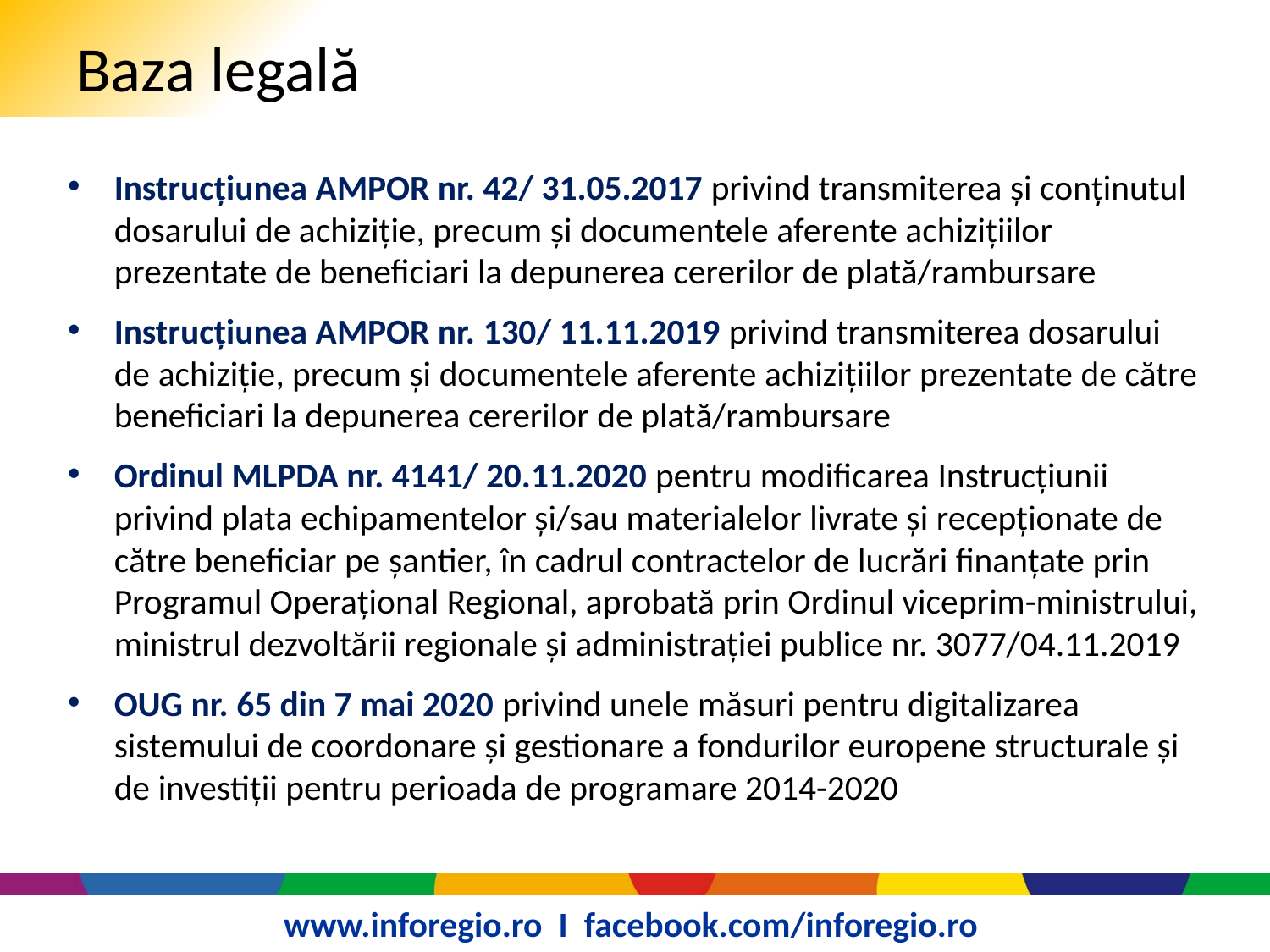

# Baza legală
Instrucțiunea AMPOR nr. 42/ 31.05.2017 privind transmiterea și conținutul dosarului de achiziție, precum și documentele aferente achizițiilor prezentate de beneficiari la depunerea cererilor de plată/rambursare
Instrucțiunea AMPOR nr. 130/ 11.11.2019 privind transmiterea dosarului de achiziție, precum și documentele aferente achizițiilor prezentate de către beneficiari la depunerea cererilor de plată/rambursare
Ordinul MLPDA nr. 4141/ 20.11.2020 pentru modificarea Instrucțiunii privind plata echipamentelor și/sau materialelor livrate și recepționate de către beneficiar pe șantier, în cadrul contractelor de lucrări finanțate prin Programul Operațional Regional, aprobată prin Ordinul viceprim-ministrului, ministrul dezvoltării regionale și administrației publice nr. 3077/04.11.2019
OUG nr. 65 din 7 mai 2020 privind unele măsuri pentru digitalizarea sistemului de coordonare și gestionare a fondurilor europene structurale și de investiții pentru perioada de programare 2014-2020